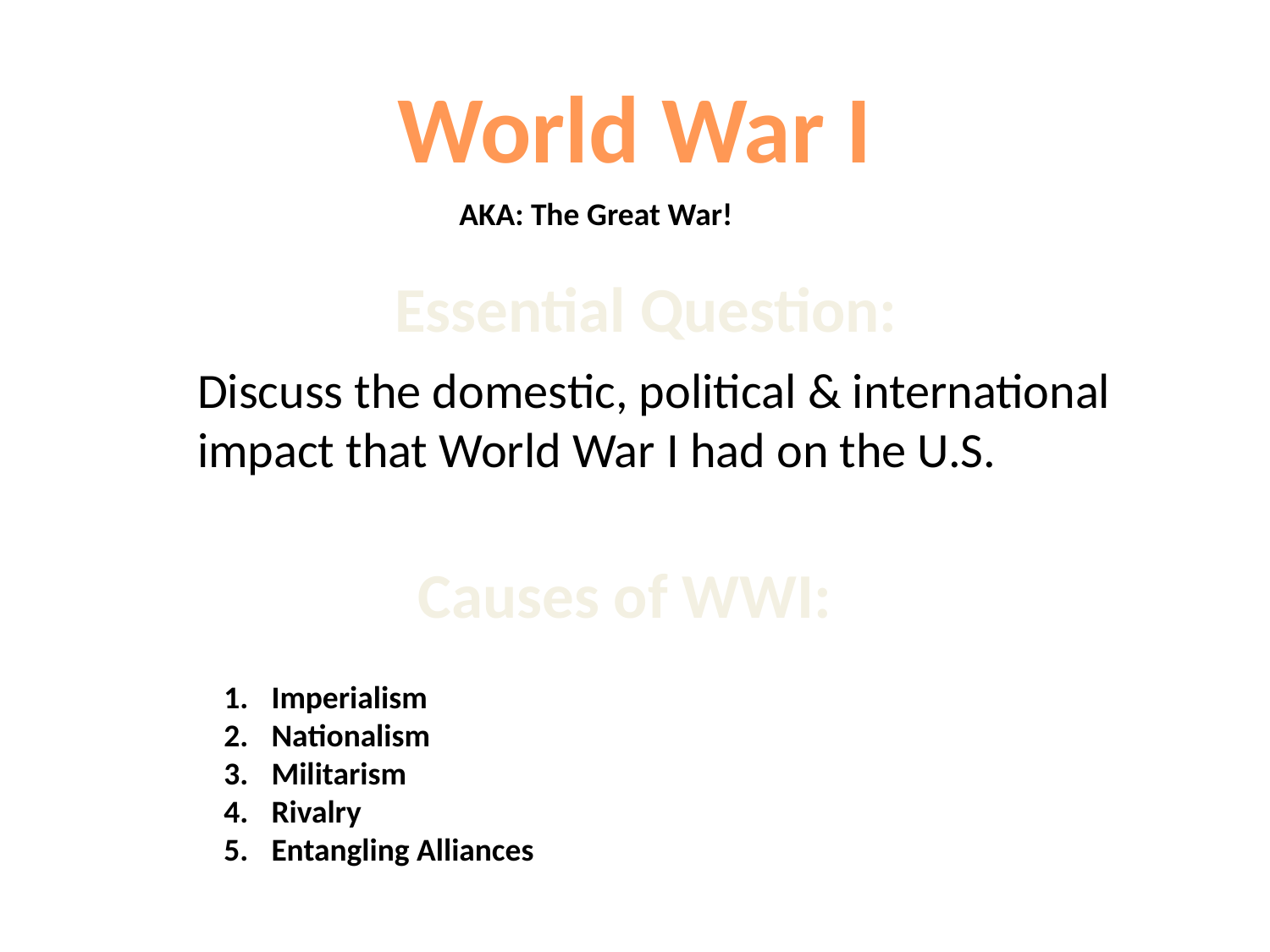

World War I
AKA: The Great War!
Essential Question:
Discuss the domestic, political & international
impact that World War I had on the U.S.
Causes of WWI:
Imperialism
Nationalism
Militarism
Rivalry
Entangling Alliances